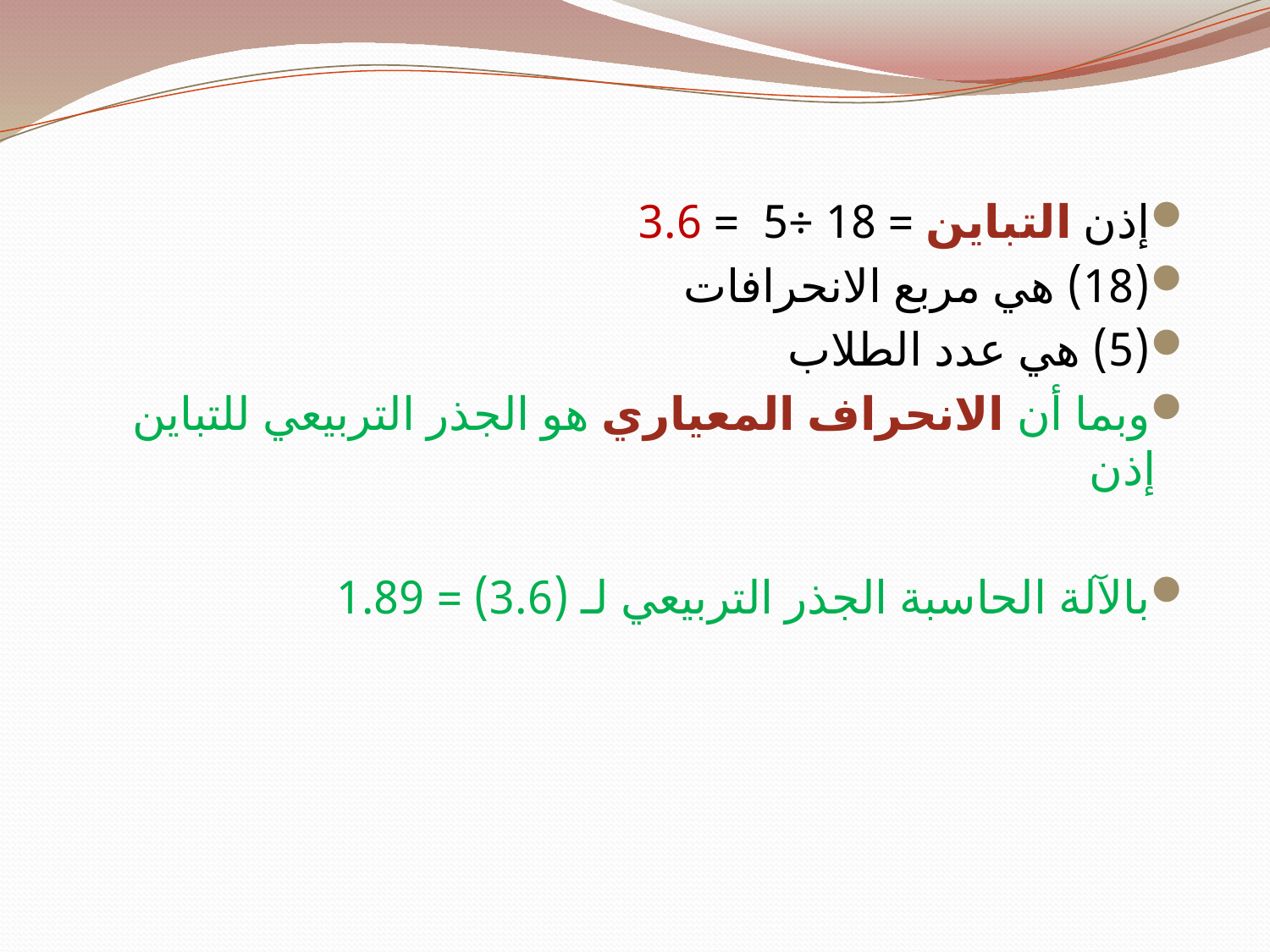

إذن التباين = 18 ÷5  = 3.6
(18) هي مربع الانحرافات
(5) هي عدد الطلاب
وبما أن الانحراف المعياري هو الجذر التربيعي للتباين إذن

بالآلة الحاسبة الجذر التربيعي لـ (3.6) = 1.89